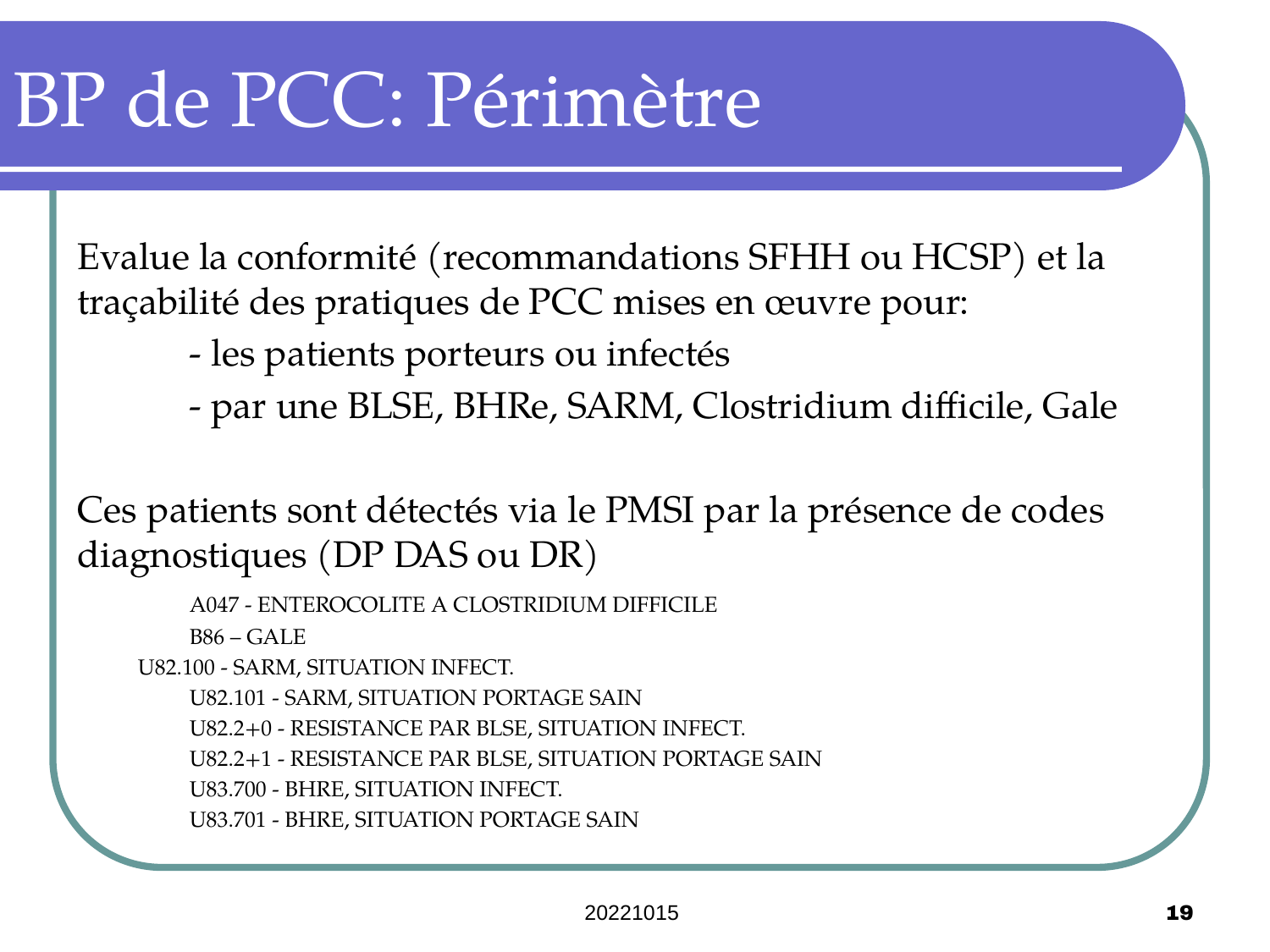

# BP de PCC: Périmètre
Evalue la conformité (recommandations SFHH ou HCSP) et la traçabilité des pratiques de PCC mises en œuvre pour:
	- les patients porteurs ou infectés
	- par une BLSE, BHRe, SARM, Clostridium difficile, Gale

Ces patients sont détectés via le PMSI par la présence de codes diagnostiques (DP DAS ou DR)
	A047 - ENTEROCOLITE A CLOSTRIDIUM DIFFICILE
	B86 – GALE
	U82.100 - SARM, SITUATION INFECT.
	U82.101 - SARM, SITUATION PORTAGE SAIN
	U82.2+0 - RESISTANCE PAR BLSE, SITUATION INFECT.
	U82.2+1 - RESISTANCE PAR BLSE, SITUATION PORTAGE SAIN
	U83.700 - BHRE, SITUATION INFECT.
	U83.701 - BHRE, SITUATION PORTAGE SAIN

20221015
19